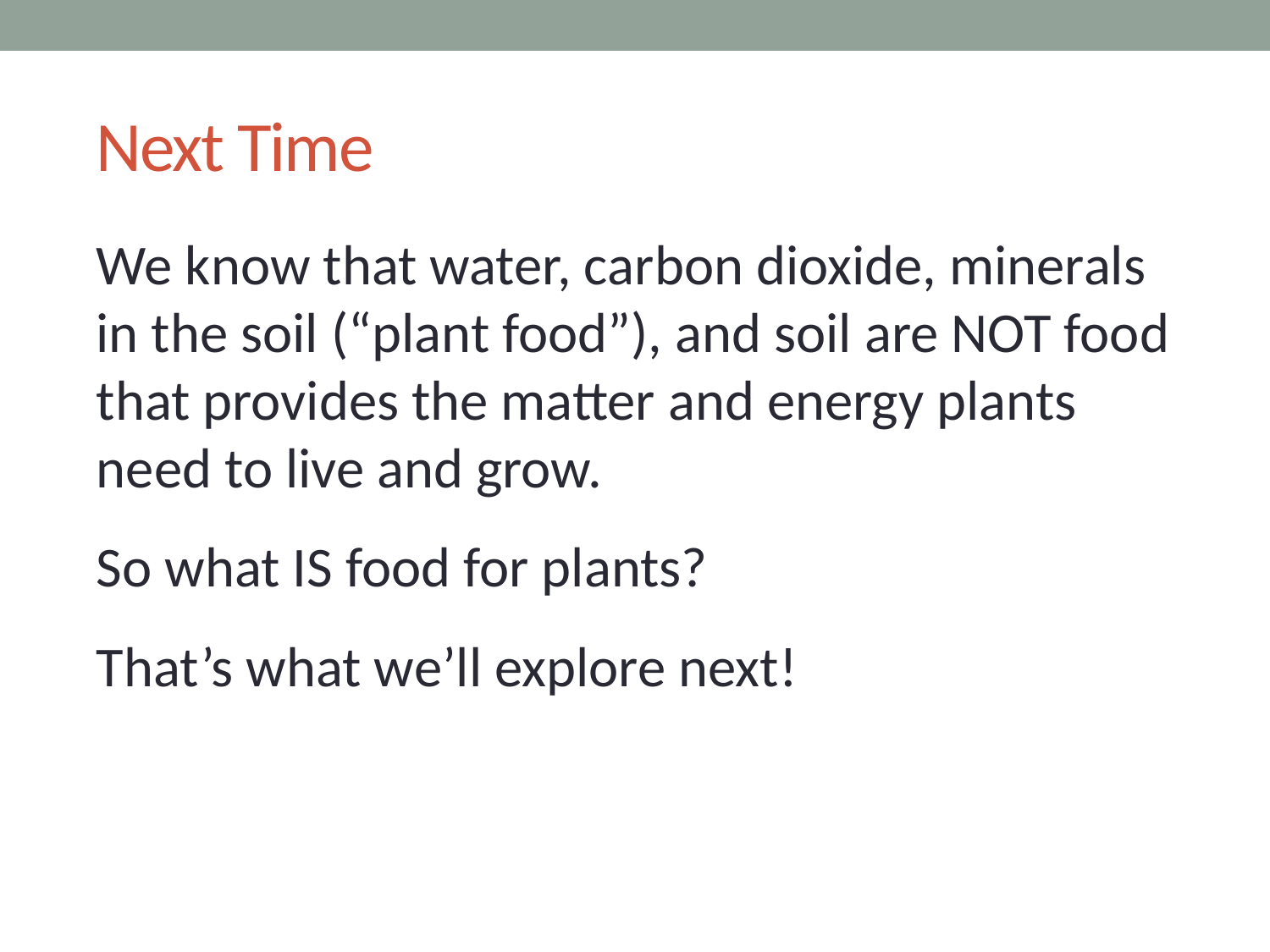

# Next Time
We know that water, carbon dioxide, minerals in the soil (“plant food”), and soil are NOT food that provides the matter and energy plants need to live and grow.
So what IS food for plants?
That’s what we’ll explore next!